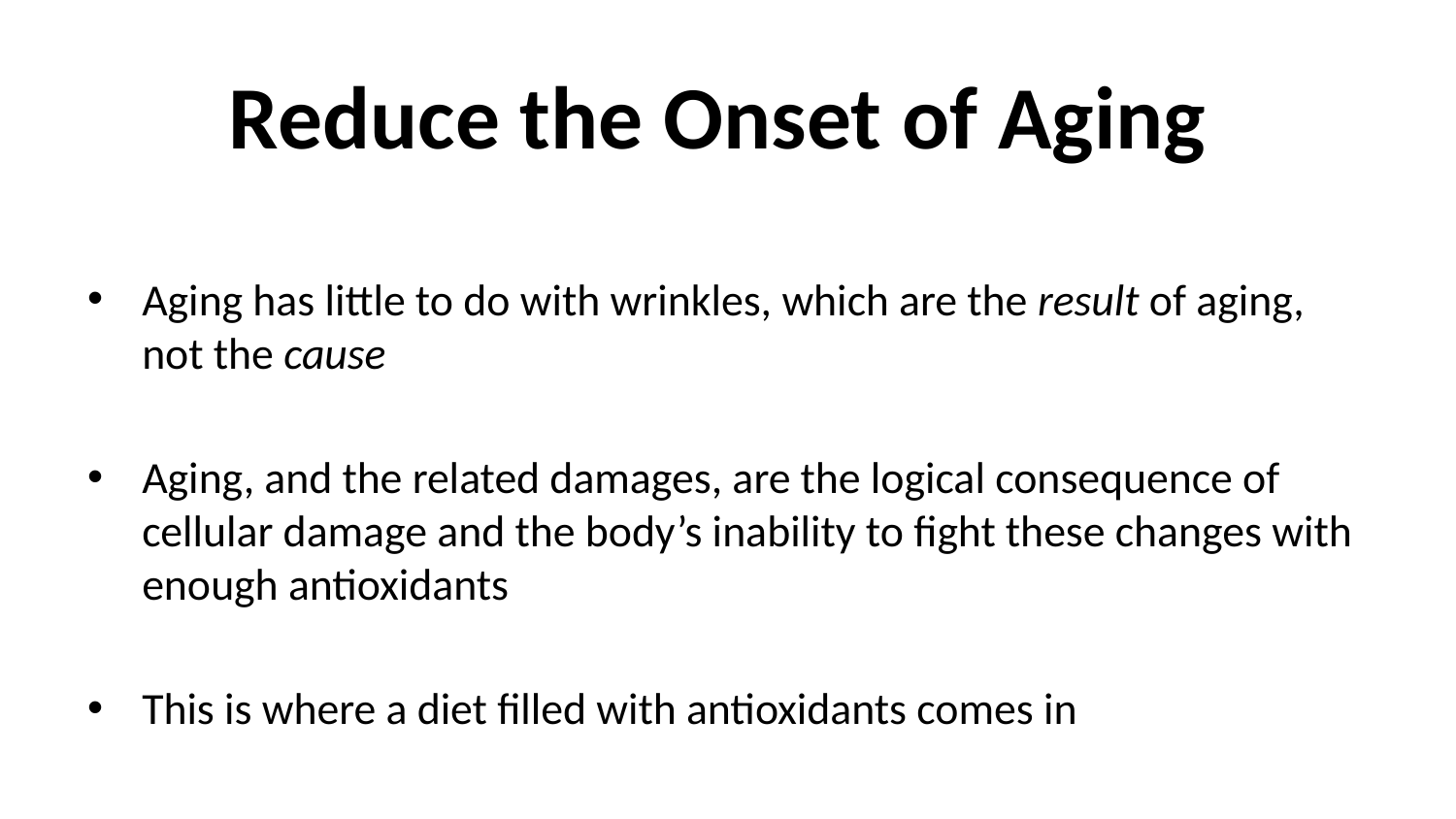

# Reduce the Onset of Aging
Aging has little to do with wrinkles, which are the result of aging, not the cause

Aging, and the related damages, are the logical consequence of cellular damage and the body’s inability to fight these changes with enough antioxidants

This is where a diet filled with antioxidants comes in